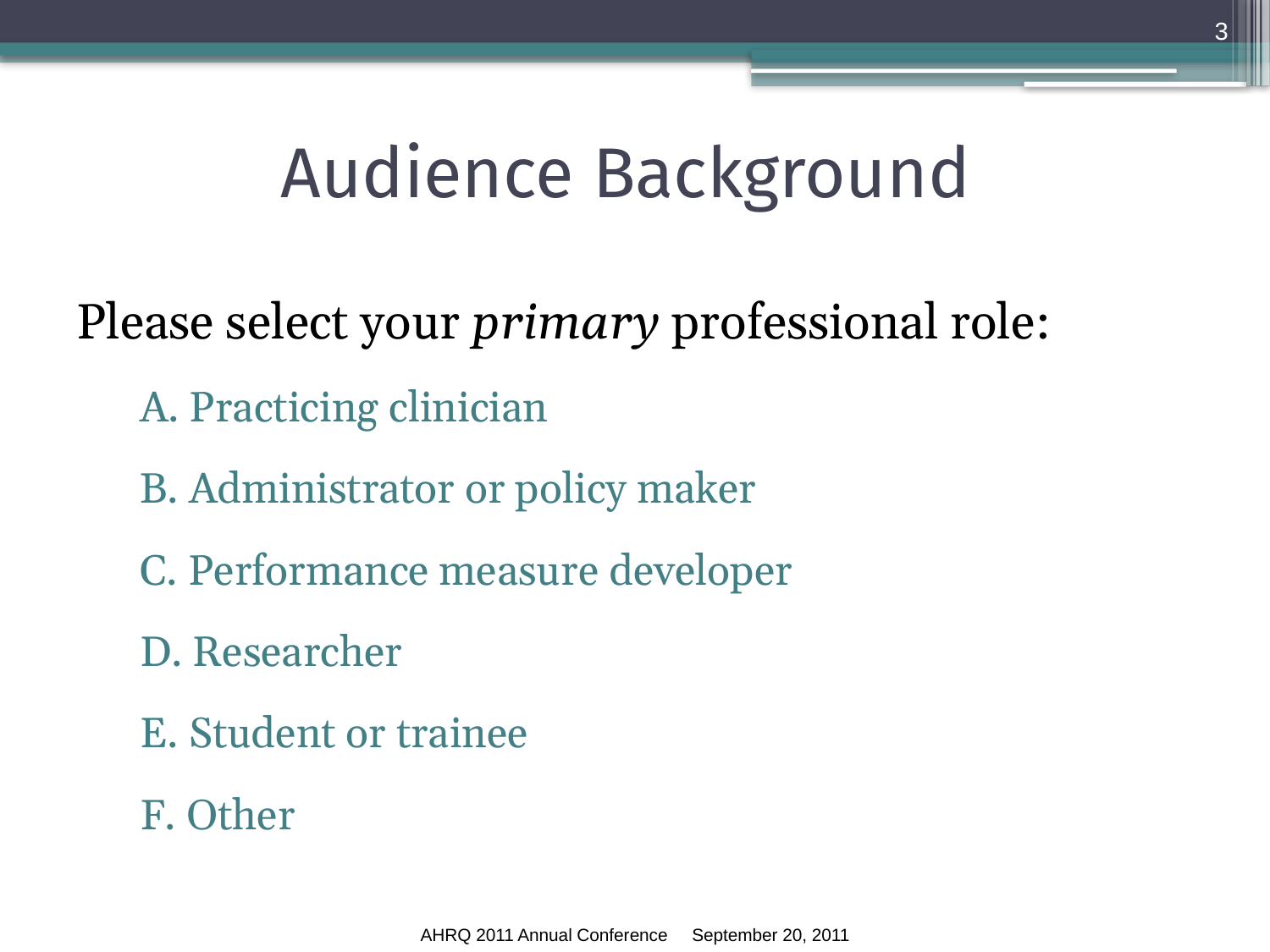

3
# Audience Background
Please select your primary professional role:
A. Practicing clinician
B. Administrator or policy maker
C. Performance measure developer
D. Researcher
E. Student or trainee
F. Other